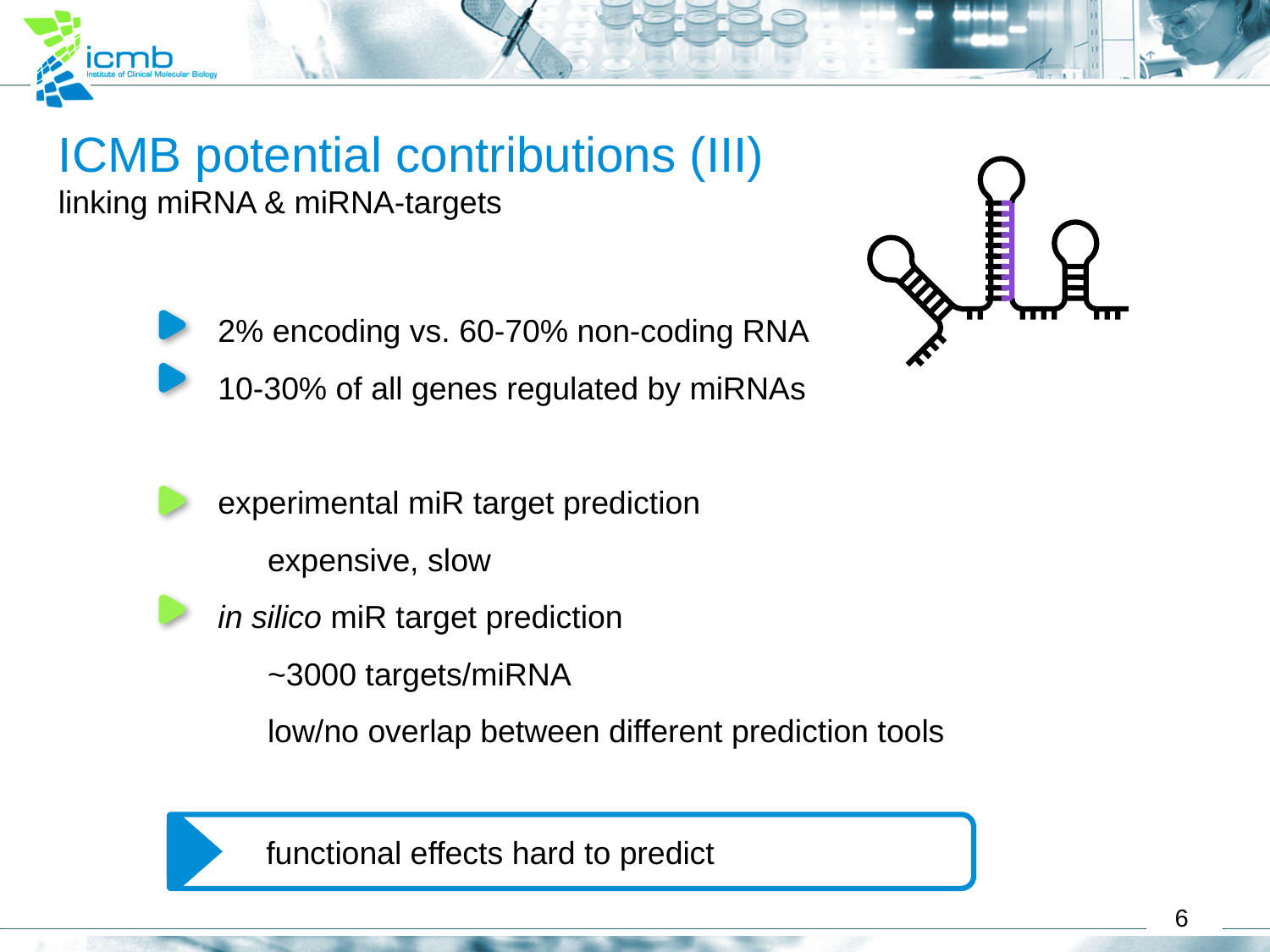

ICMB potential contributions (III)
linking miRNA & miRNA-targets

2% encoding vs. 60-70% non-coding RNA
10-30% of all genes regulated by miRNAs

experimental miR target prediction
	expensive, slow
in silico miR target prediction
	~3000 targets/miRNA
	low/no overlap between different prediction tools

functional effects hard to predict